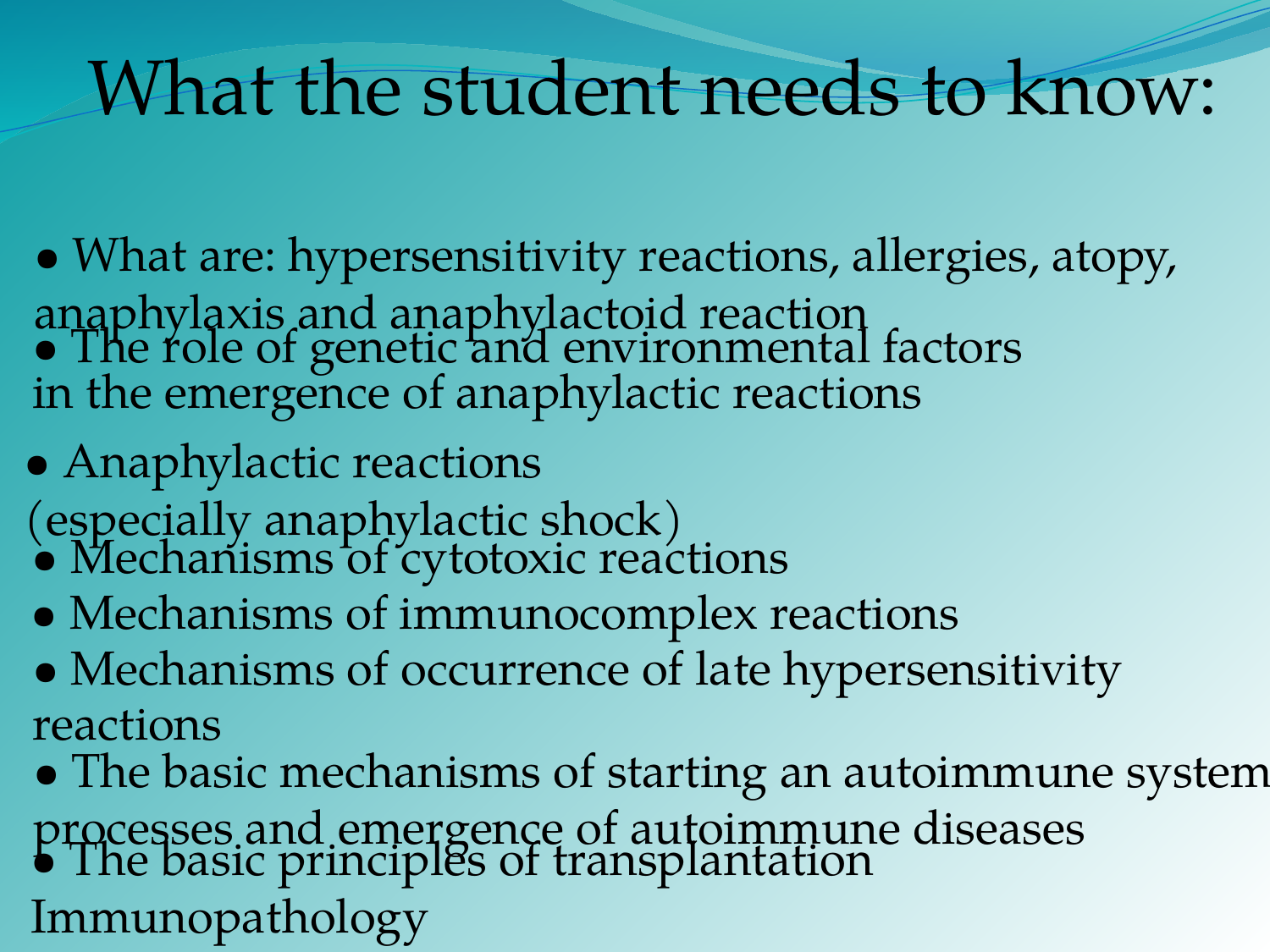

What the student needs to know:

• What are: hypersensitivity reactions, allergies, atopy,
anaphylaxis and anaphylactoid reaction

• The role of genetic and environmental factors
in the emergence of anaphylactic reactions

• Anaphylactic reactions
(especially anaphylactic shock)

• Mechanisms of cytotoxic reactions

• Mechanisms of immunocomplex reactions

• Mechanisms of occurrence of late hypersensitivity
reactions

• The basic mechanisms of starting an autoimmune system
processes and emergence of autoimmune diseases

• The basic principles of transplantation
Immunopathology